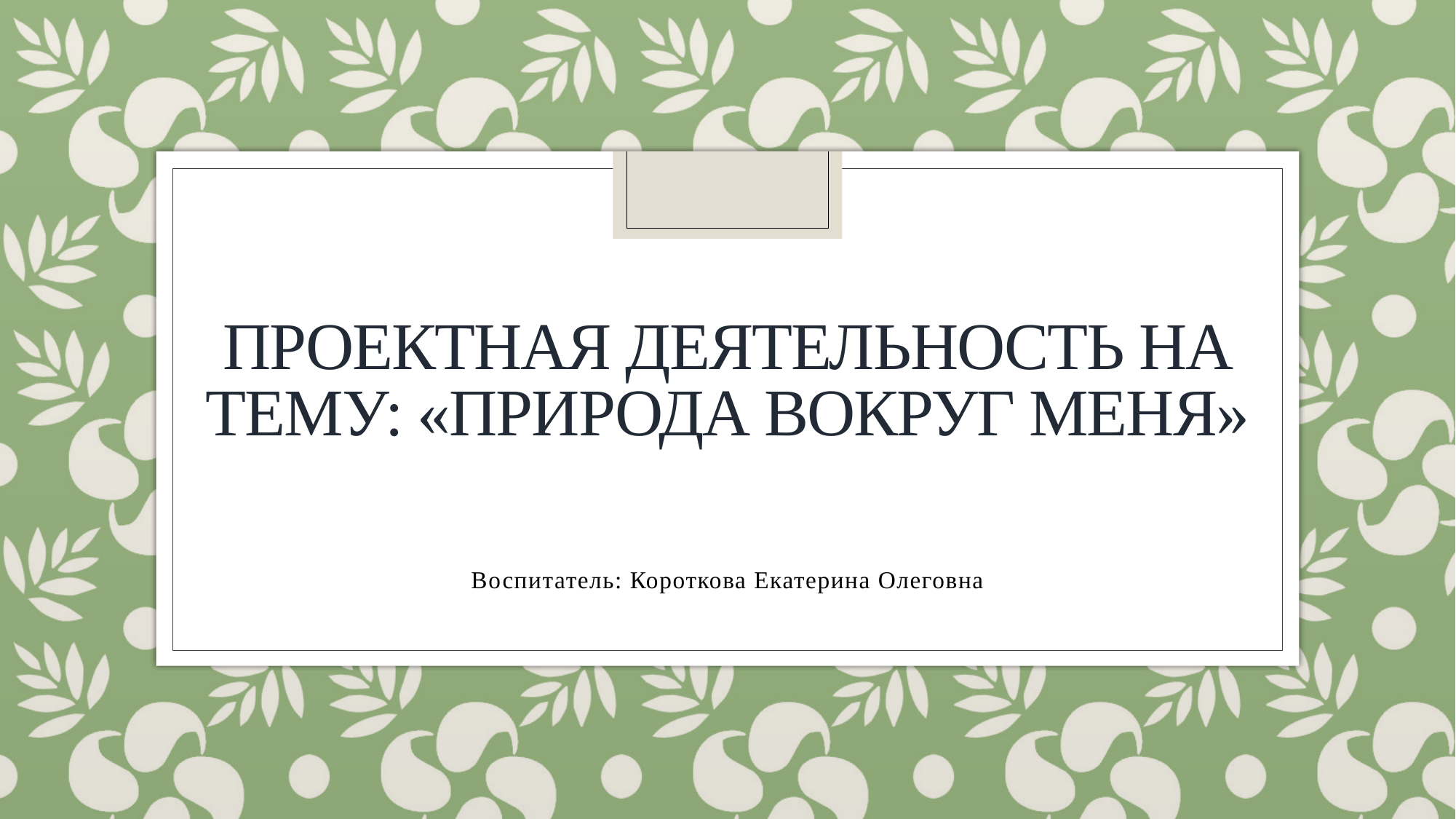

# Проектная деятельность на тему: «Природа вокруг меня»
Воспитатель: Короткова Екатерина Олеговна